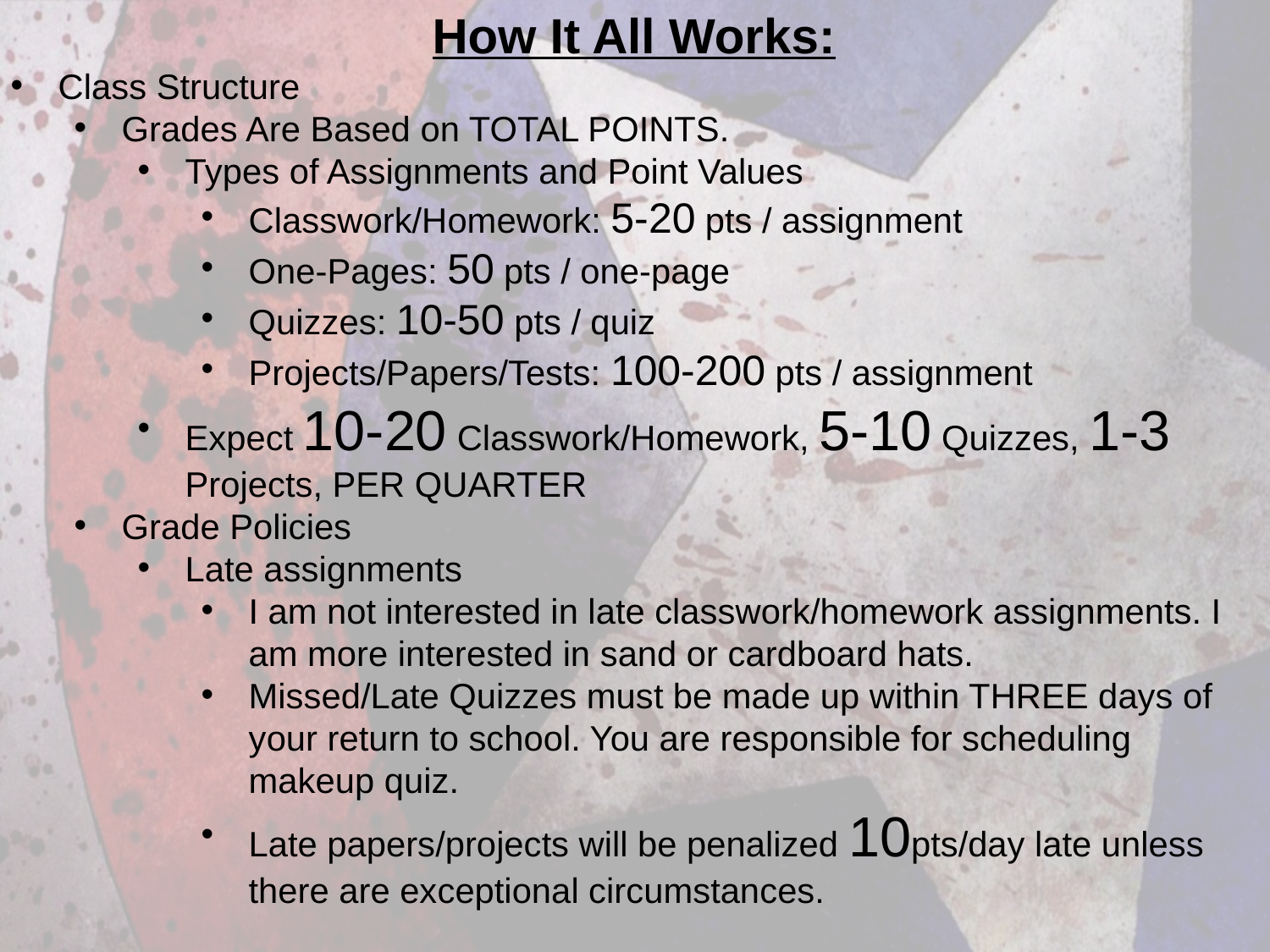

How It All Works:
Class Structure
Grades Are Based on TOTAL POINTS.
Types of Assignments and Point Values
Classwork/Homework: 5-20 pts / assignment
One-Pages: 50 pts / one-page
Quizzes: 10-50 pts / quiz
Projects/Papers/Tests: 100-200 pts / assignment
Expect 10-20 Classwork/Homework, 5-10 Quizzes, 1-3 Projects, PER QUARTER
Grade Policies
Late assignments
I am not interested in late classwork/homework assignments. I am more interested in sand or cardboard hats.
Missed/Late Quizzes must be made up within THREE days of your return to school. You are responsible for scheduling makeup quiz.
Late papers/projects will be penalized 10pts/day late unless there are exceptional circumstances.